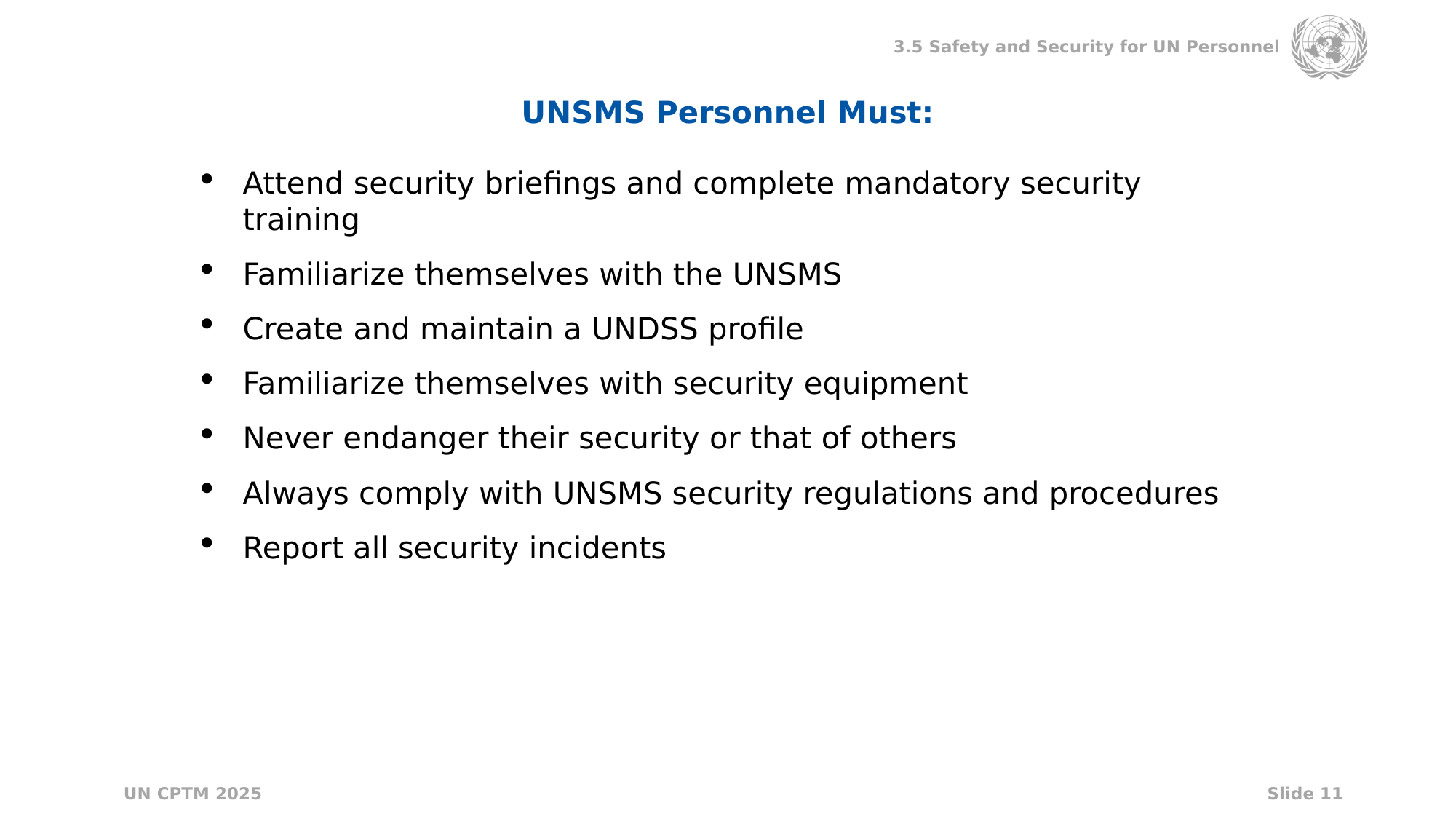

UNSMS Personnel Must:
Attend security briefings and complete mandatory security training
Familiarize themselves with the UNSMS
Create and maintain a UNDSS profile
Familiarize themselves with security equipment
Never endanger their security or that of others
Always comply with UNSMS security regulations and procedures
Report all security incidents